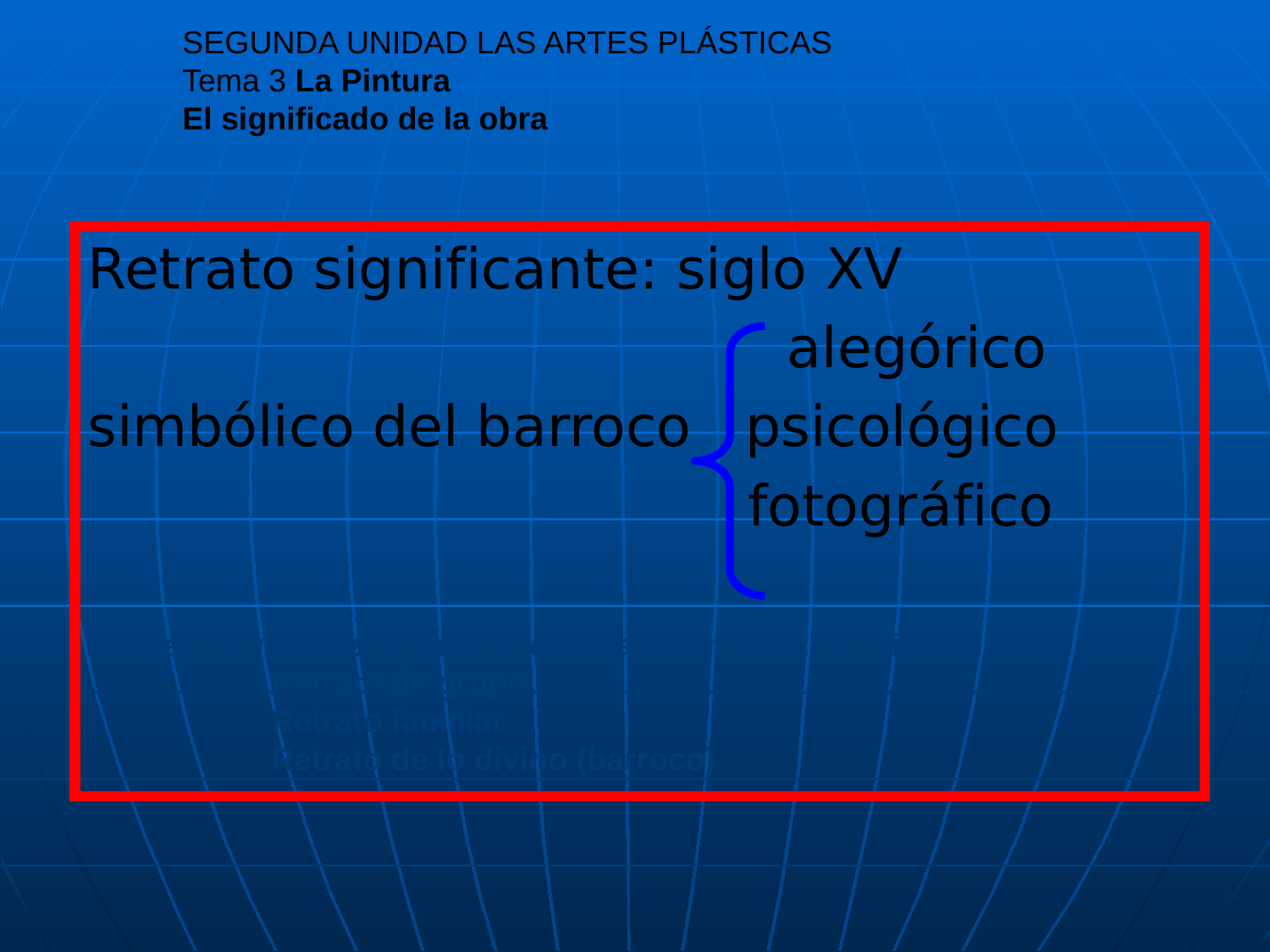

# SEGUNDA UNIDAD LAS ARTES PLÁSTICAS Tema 3 La Pintura El significado de la obra
Retrato significante: siglo XV
					        alegórico
simbólico del barroco   psicológico
		                           fotográfico

La individualización del personaje tiene una ampliación:
	Retrato de grupo
	Retrato familiar
	Retrato de lo divino (barroco)